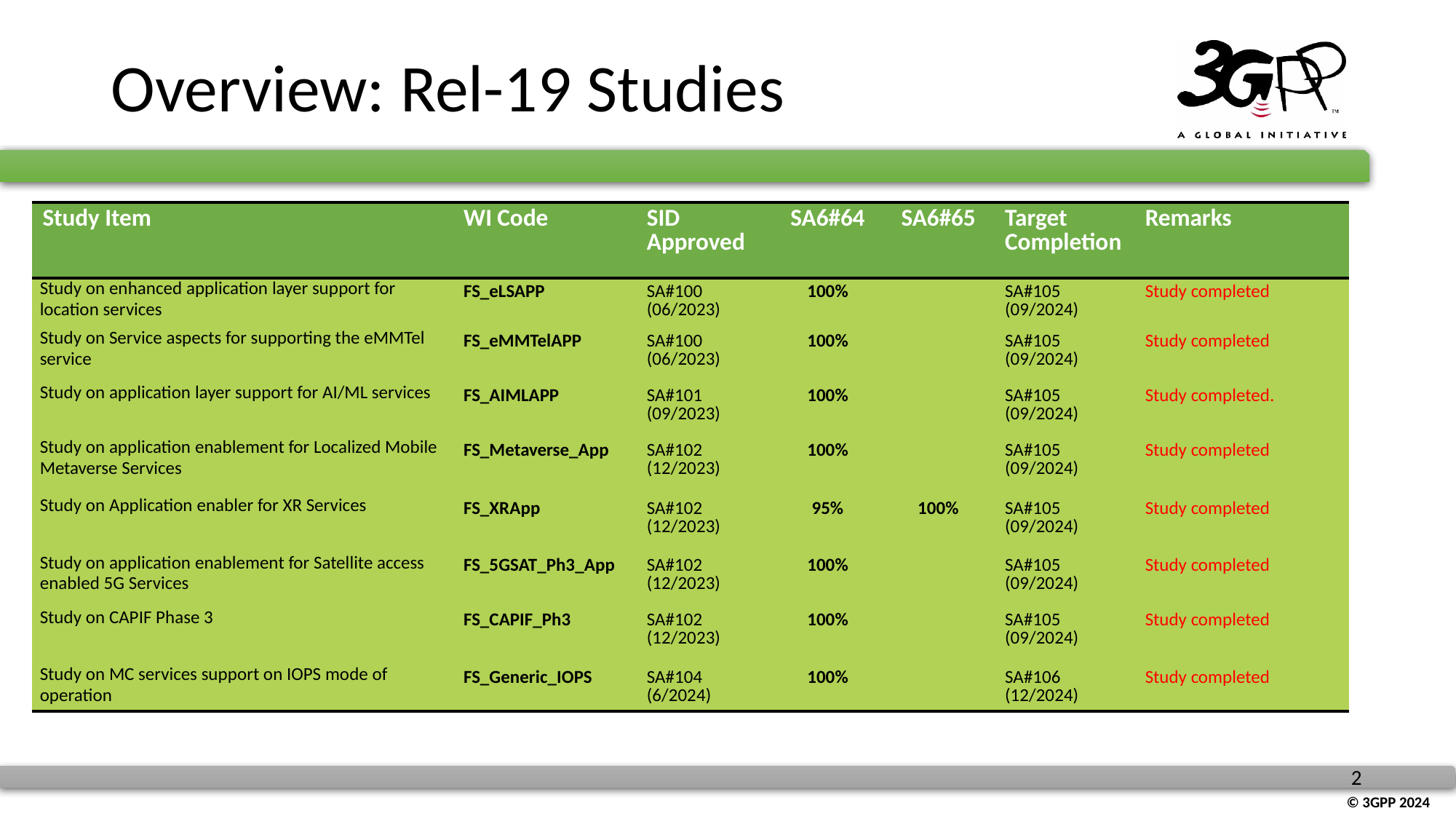

# Overview: Rel-19 Studies
| Study Item | WI Code | SID Approved | SA6#64 | SA6#65 | Target Completion | Remarks |
| --- | --- | --- | --- | --- | --- | --- |
| Study on enhanced application layer support for location services | FS\_eLSAPP | SA#100 (06/2023) | 100% |  | SA#105 (09/2024) | Study completed |
| Study on Service aspects for supporting the eMMTel service | FS\_eMMTelAPP | SA#100 (06/2023) | 100% |  | SA#105 (09/2024) | Study completed |
| Study on application layer support for AI/ML services | FS\_AIMLAPP | SA#101 (09/2023) | 100% |  | SA#105 (09/2024) | Study completed. |
| Study on application enablement for Localized Mobile Metaverse Services | FS\_Metaverse\_App | SA#102 (12/2023) | 100% |  | SA#105 (09/2024) | Study completed |
| Study on Application enabler for XR Services | FS\_XRApp | SA#102 (12/2023) | 95% | 100% | SA#105 (09/2024) | Study completed |
| Study on application enablement for Satellite access enabled 5G Services | FS\_5GSAT\_Ph3\_App | SA#102 (12/2023) | 100% |  | SA#105 (09/2024) | Study completed |
| Study on CAPIF Phase 3 | FS\_CAPIF\_Ph3 | SA#102 (12/2023) | 100% |  | SA#105 (09/2024) | Study completed |
| Study on MC services support on IOPS mode of operation | FS\_Generic\_IOPS | SA#104 (6/2024) | 100% |  | SA#106 (12/2024) | Study completed |